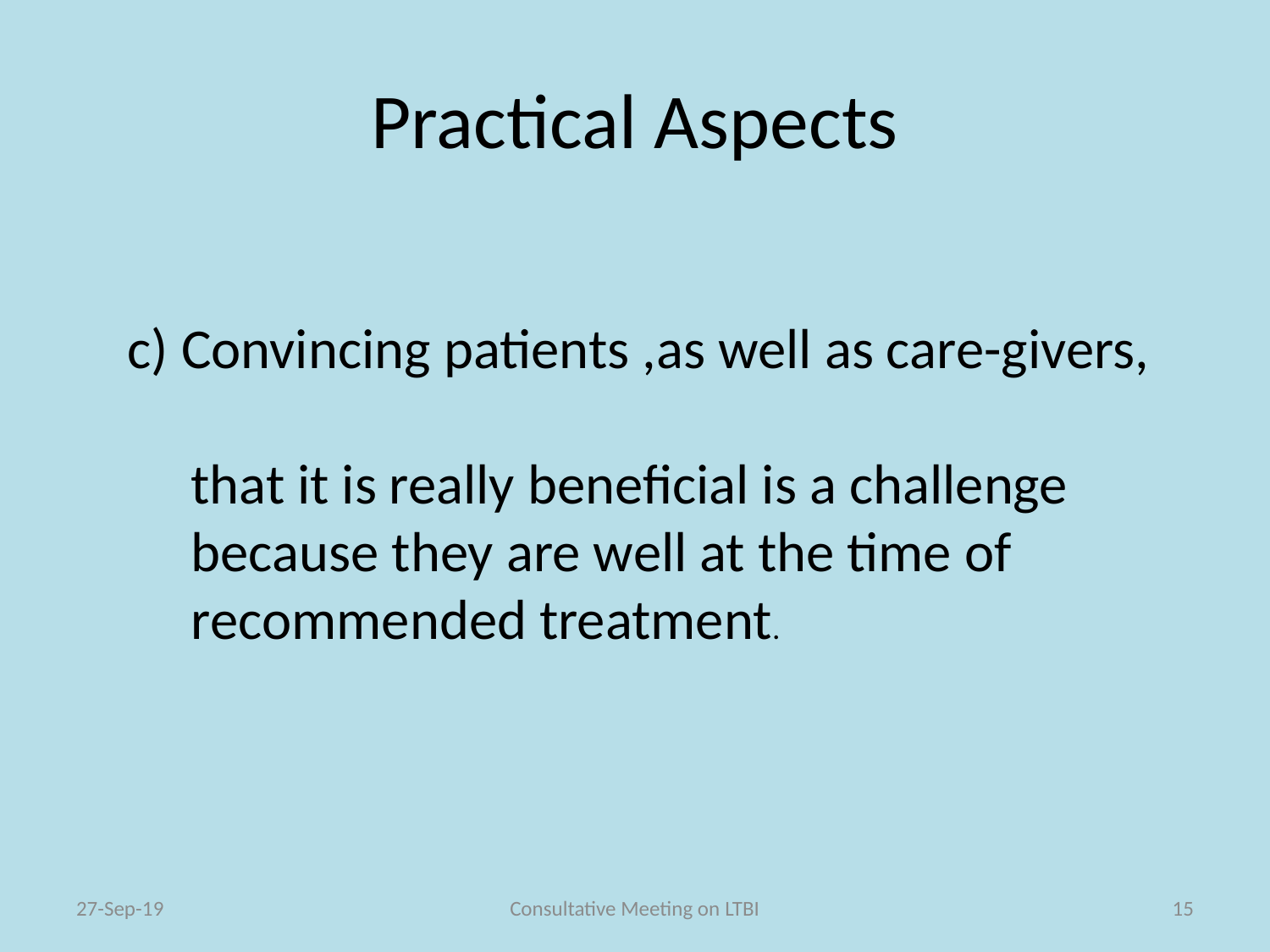

# Practical Aspects
c) Convincing patients ,as well as care-givers,
     that it is really beneficial is a challenge
     because they are well at the time of
     recommended treatment.

27-Sep-19
Consultative Meeting on LTBI
15